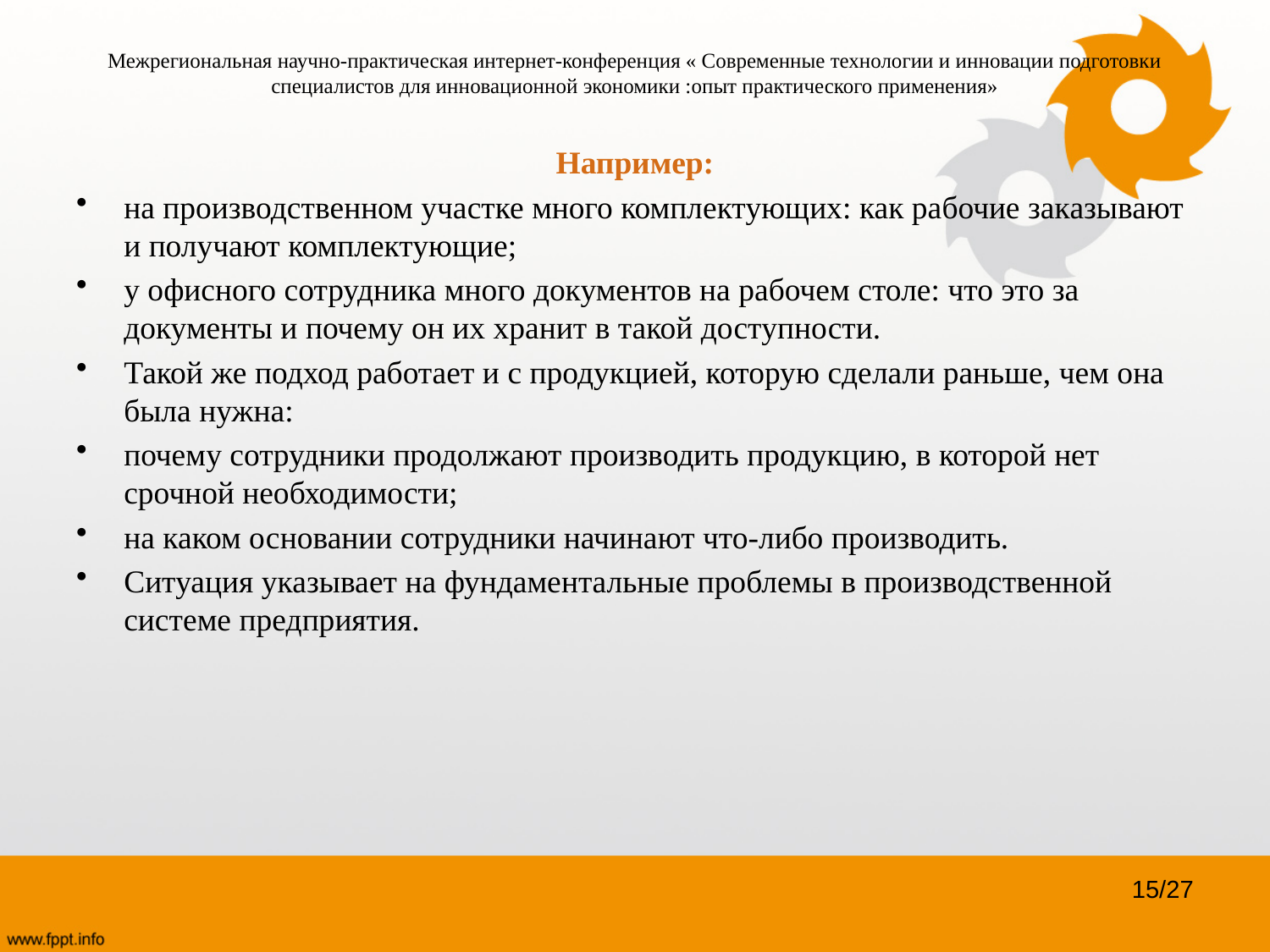

# Межрегиональная научно-практическая интернет-конференция « Современные технологии и инновации подготовки специалистов для инновационной экономики :опыт практического применения»
Например:
на производственном участке много комплектующих: как рабочие заказывают и получают комплектующие;
у офисного сотрудника много документов на рабочем столе: что это за документы и почему он их хранит в такой доступности.
Такой же подход работает и с продукцией, которую сделали раньше, чем она была нужна:
почему сотрудники продолжают производить продукцию, в которой нет срочной необходимости;
на каком основании сотрудники начинают что-либо производить.
Ситуация указывает на фундаментальные проблемы в производственной системе предприятия.

15/27